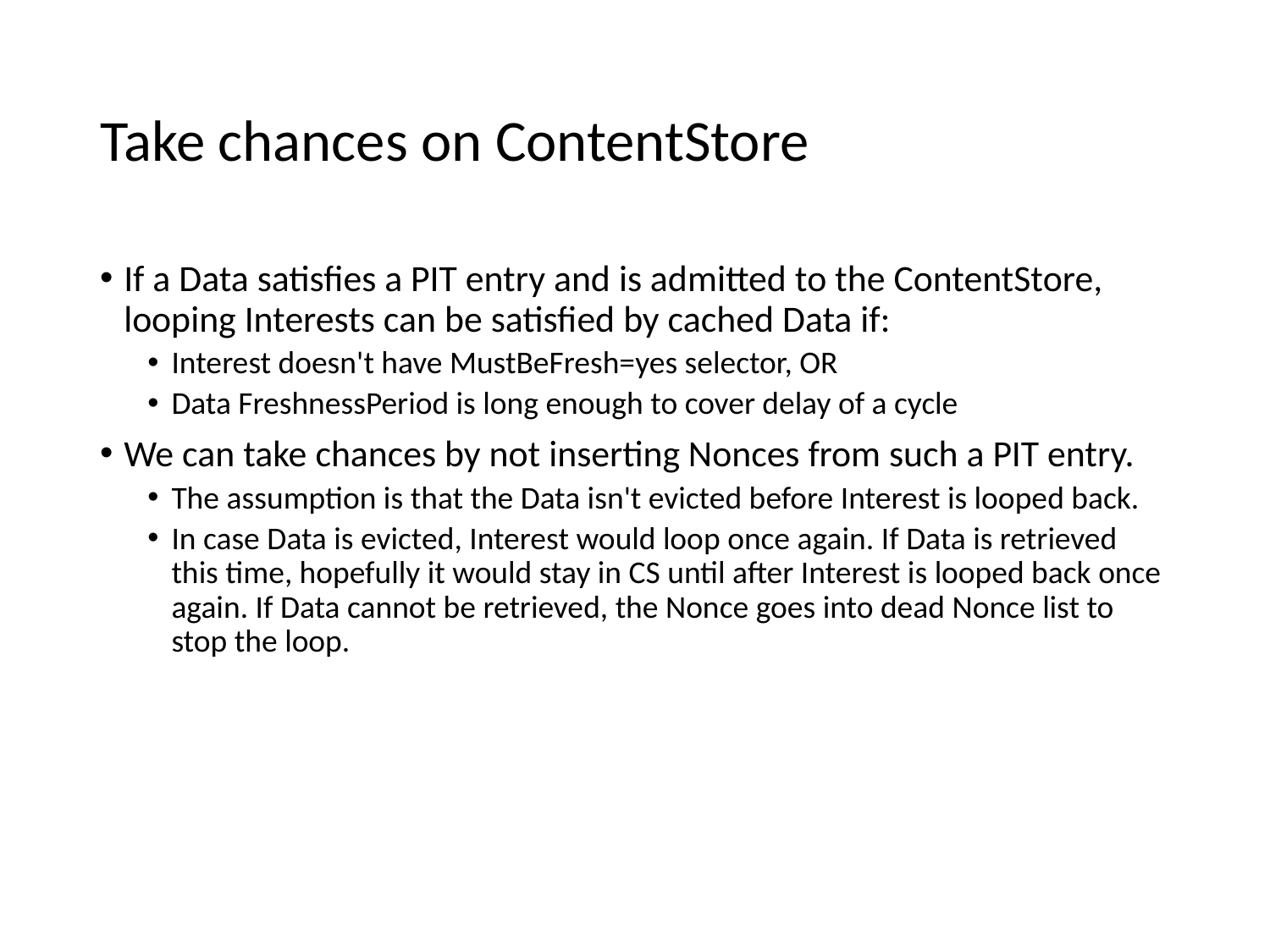

# Take chances on ContentStore
If a Data satisfies a PIT entry and is admitted to the ContentStore, looping Interests can be satisfied by cached Data if:
Interest doesn't have MustBeFresh=yes selector, OR
Data FreshnessPeriod is long enough to cover delay of a cycle
We can take chances by not inserting Nonces from such a PIT entry.
The assumption is that the Data isn't evicted before Interest is looped back.
In case Data is evicted, Interest would loop once again. If Data is retrieved this time, hopefully it would stay in CS until after Interest is looped back once again. If Data cannot be retrieved, the Nonce goes into dead Nonce list to stop the loop.